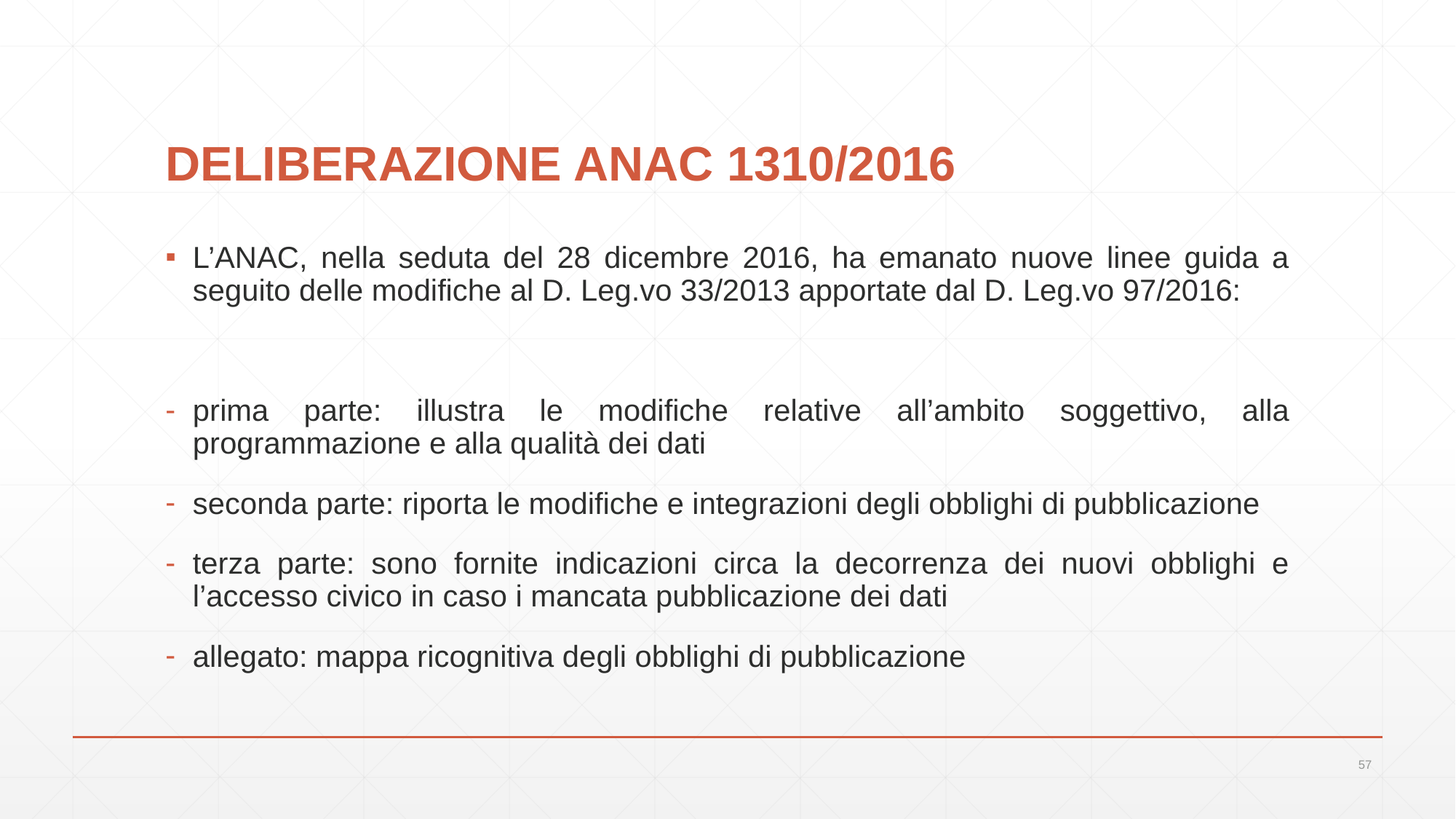

# DELIBERAZIONE ANAC 1310/2016
L’ANAC, nella seduta del 28 dicembre 2016, ha emanato nuove linee guida a seguito delle modifiche al D. Leg.vo 33/2013 apportate dal D. Leg.vo 97/2016:

prima parte: illustra le modifiche relative all’ambito soggettivo, alla programmazione e alla qualità dei dati
seconda parte: riporta le modifiche e integrazioni degli obblighi di pubblicazione
terza parte: sono fornite indicazioni circa la decorrenza dei nuovi obblighi e l’accesso civico in caso i mancata pubblicazione dei dati
allegato: mappa ricognitiva degli obblighi di pubblicazione

57